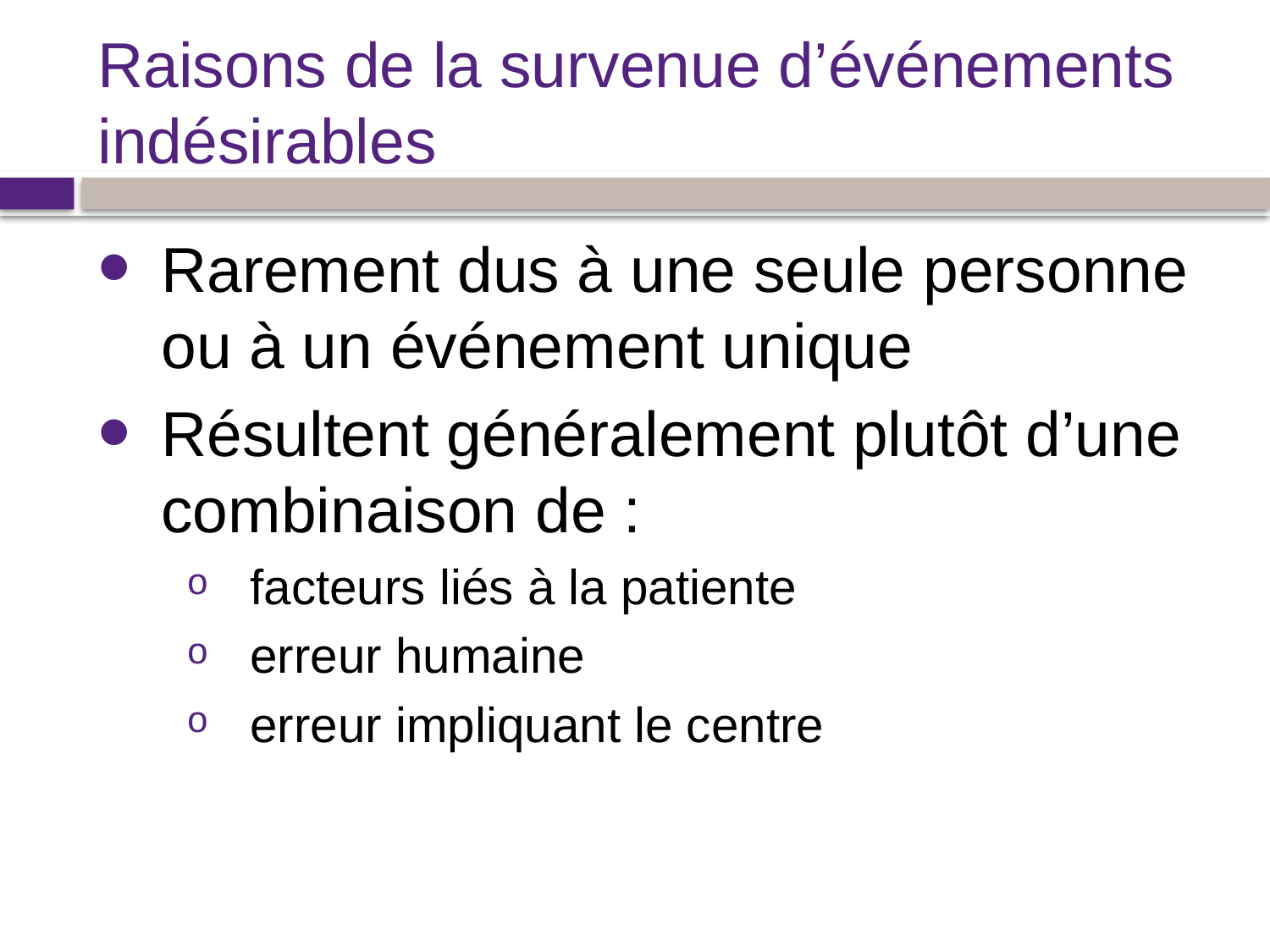

# Raisons de la survenue d’événements indésirables
Rarement dus à une seule personne ou à un événement unique
Résultent généralement plutôt d’une combinaison de :
facteurs liés à la patiente
erreur humaine
erreur impliquant le centre